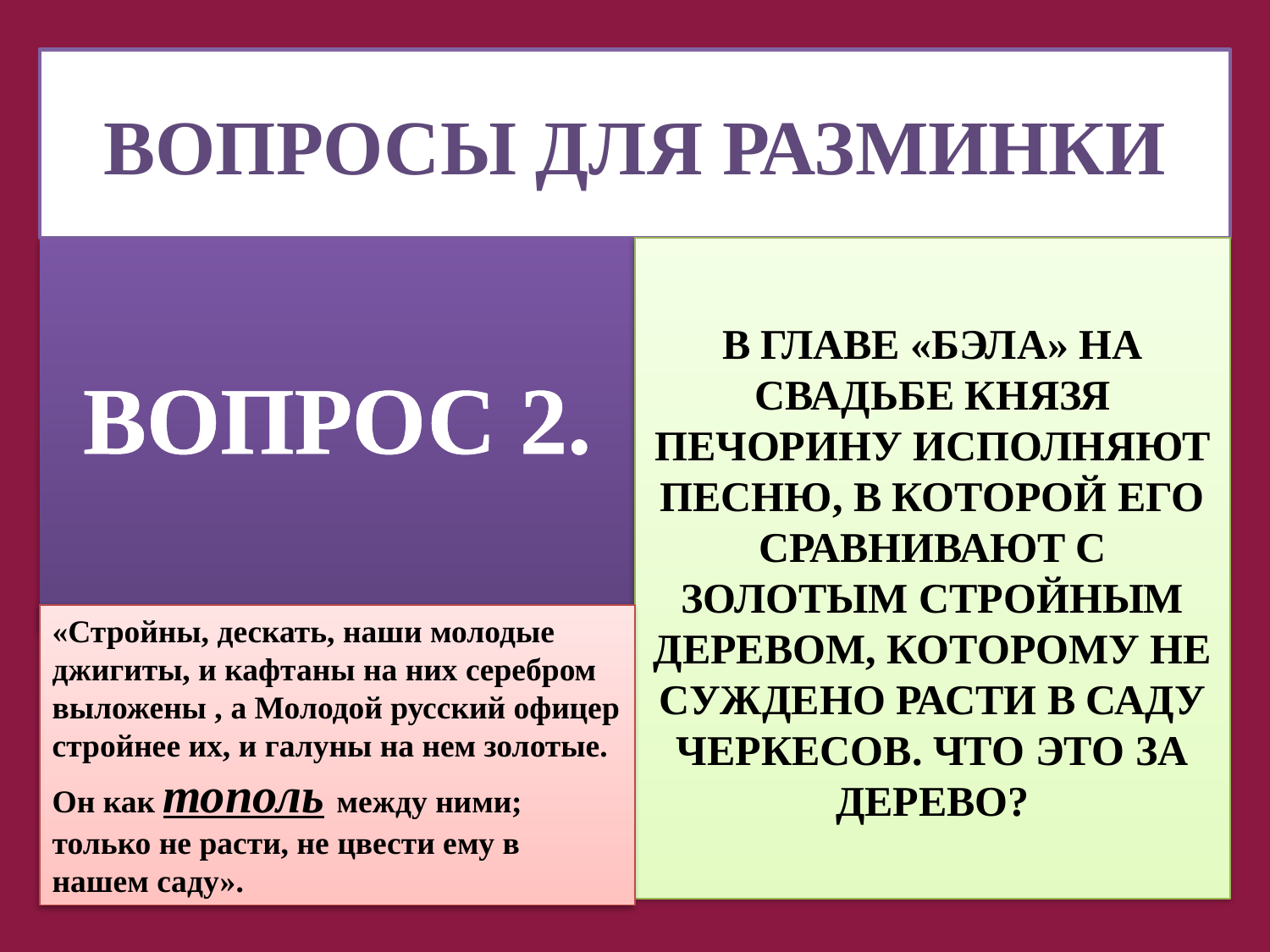

# ВОПРОСЫ ДЛЯ РАЗМИНКИ

ВОПРОС 2.

В ГЛАВЕ «БЭЛА» НА СВАДЬБЕ КНЯЗЯ ПЕЧОРИНУ ИСПОЛНЯЮТ ПЕСНЮ, В КОТОРОЙ ЕГО СРАВНИВАЮТ С ЗОЛОТЫМ СТРОЙНЫМ ДЕРЕВОМ, КОТОРОМУ НЕ СУЖДЕНО РАСТИ В САДУ ЧЕРКЕСОВ. ЧТО ЭТО ЗА ДЕРЕВО?

«Стройны, дескать, наши молодые джигиты, и кафтаны на них серебром выложены , а Молодой русский офицер стройнее их, и галуны на нем золотые. Он как тополь между ними; только не расти, не цвести ему в нашем саду».